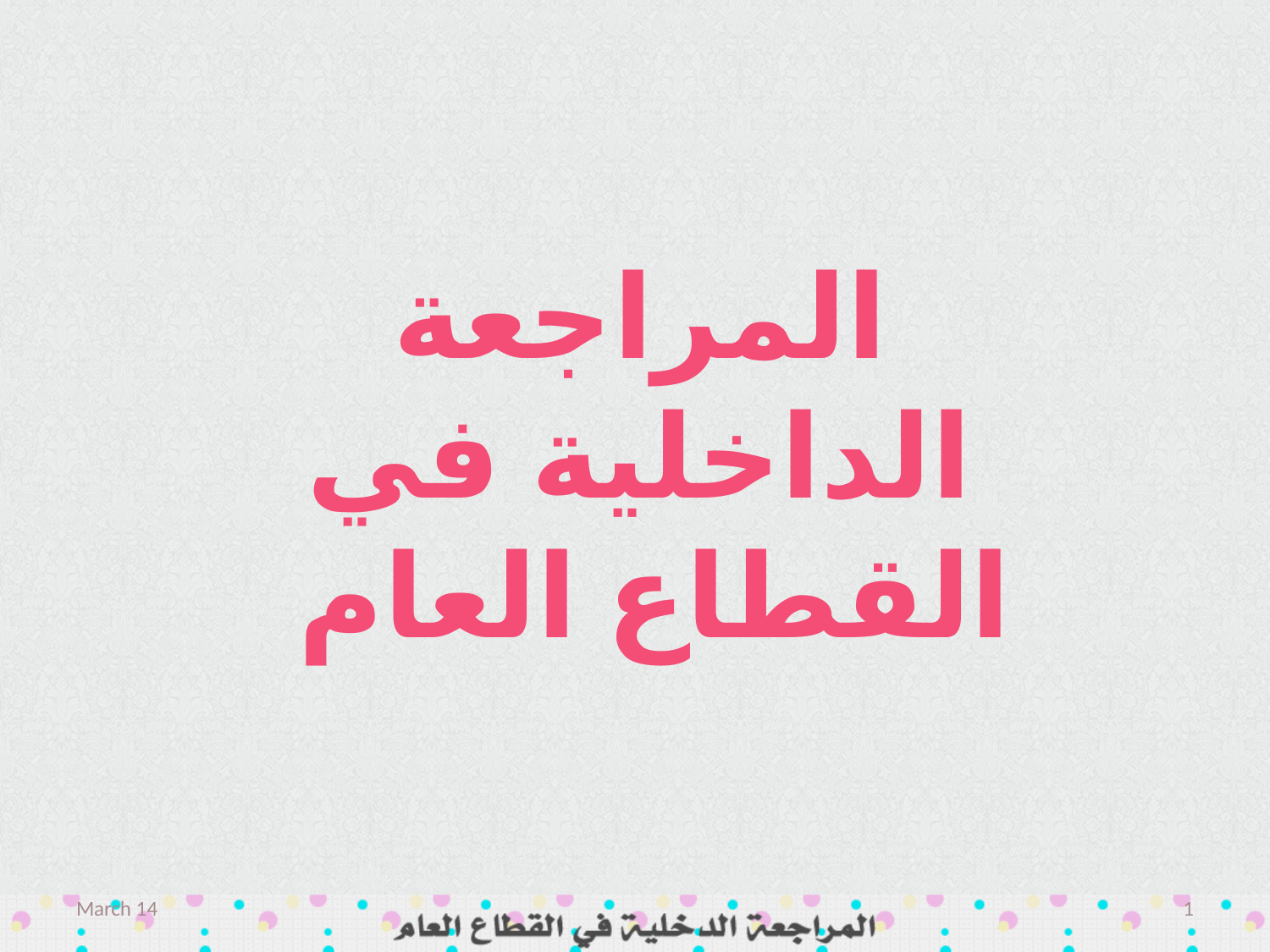

المراجعة الداخلية في القطاع العام
March 14
1